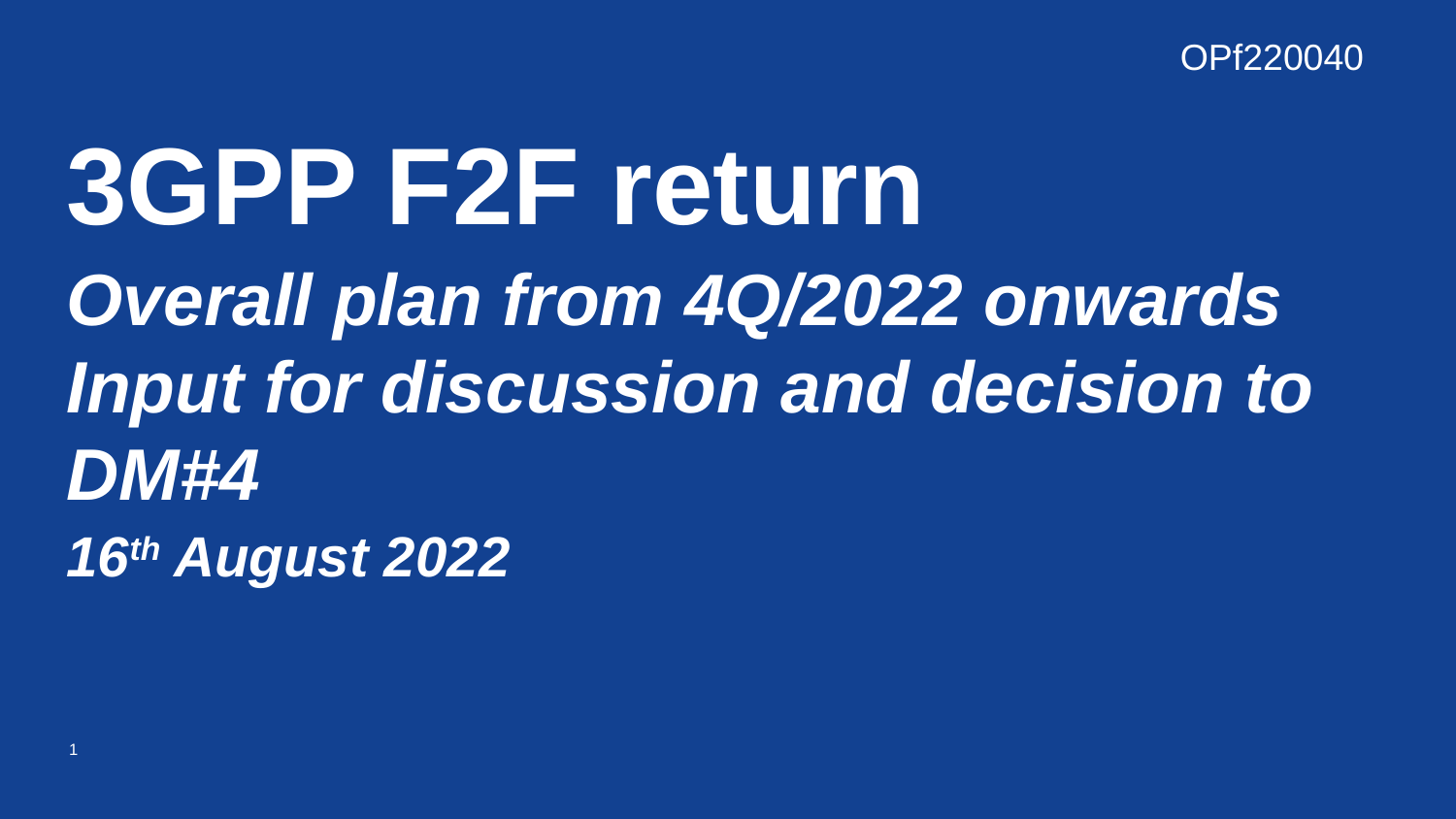

OPf220040
3GPP F2F return
Overall plan from 4Q/2022 onwards
Input for discussion and decision to DM#4
16th August 2022